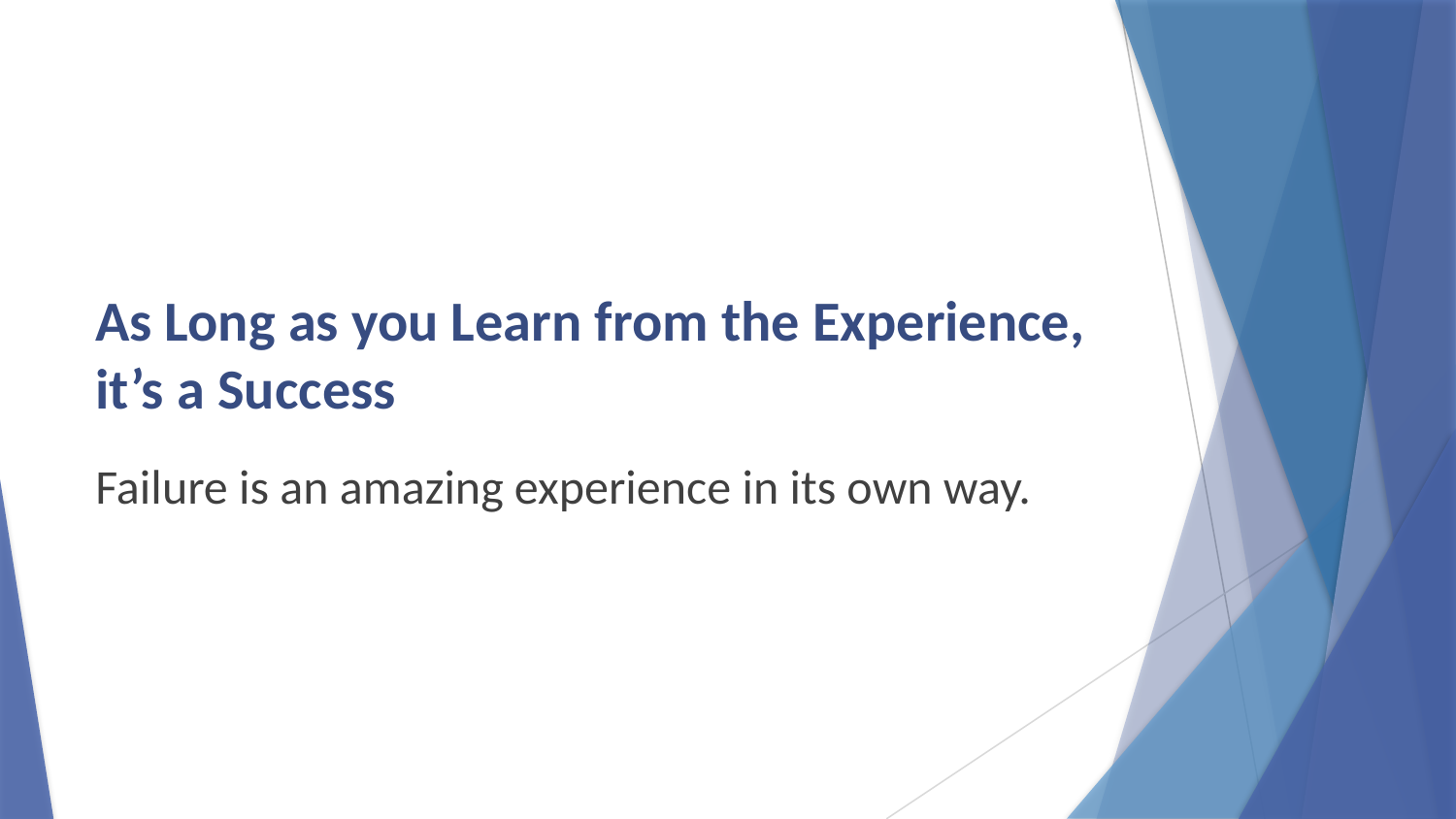

# As Long as you Learn from the Experience, it’s a Success
Failure is an amazing experience in its own way.